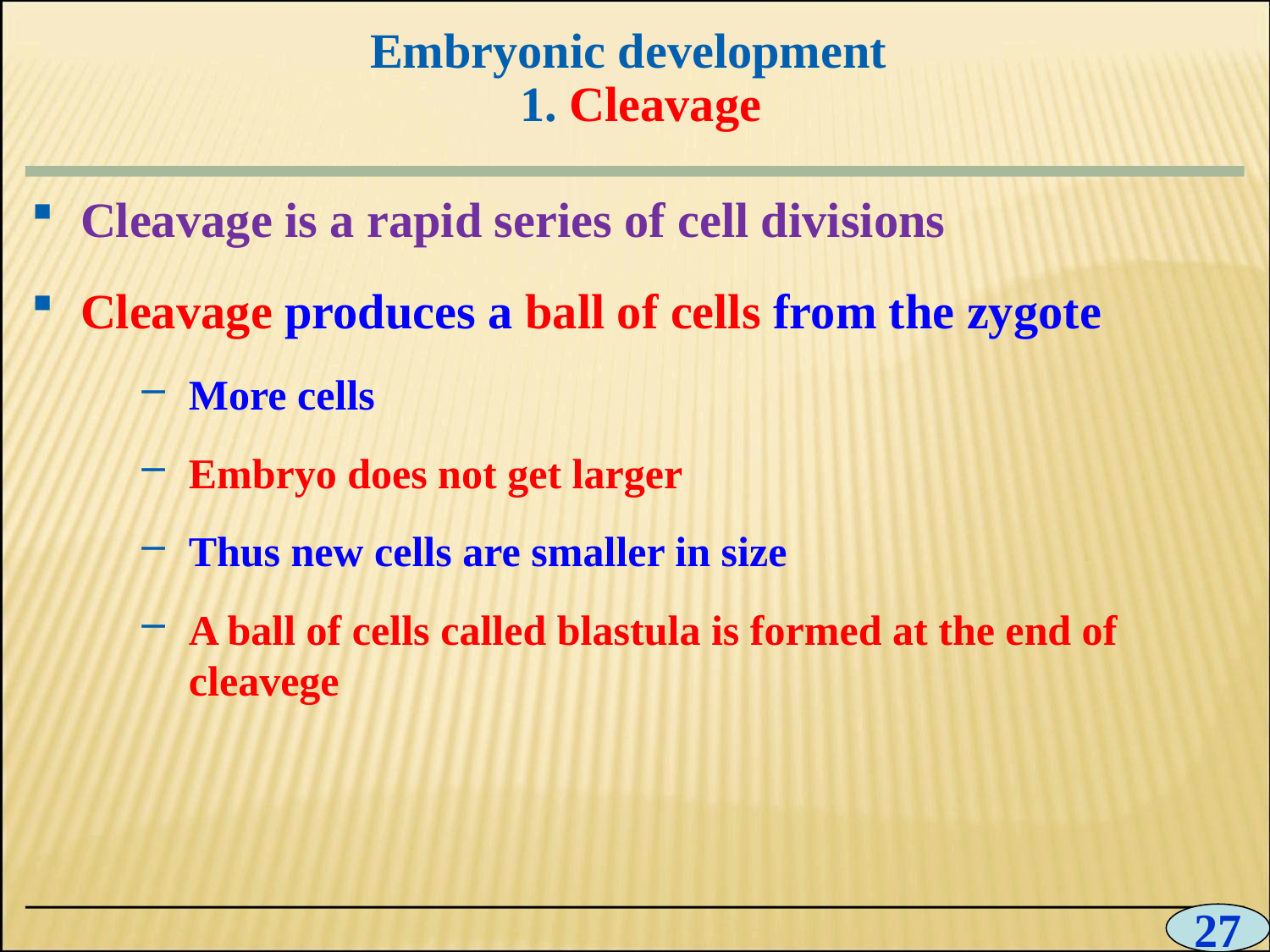

# Embryonic development 1. Cleavage
0

Cleavage is a rapid series of cell divisions
Cleavage produces a ball of cells from the zygote
More cells
Embryo does not get larger
Thus new cells are smaller in size
A ball of cells called blastula is formed at the end of cleavege

27